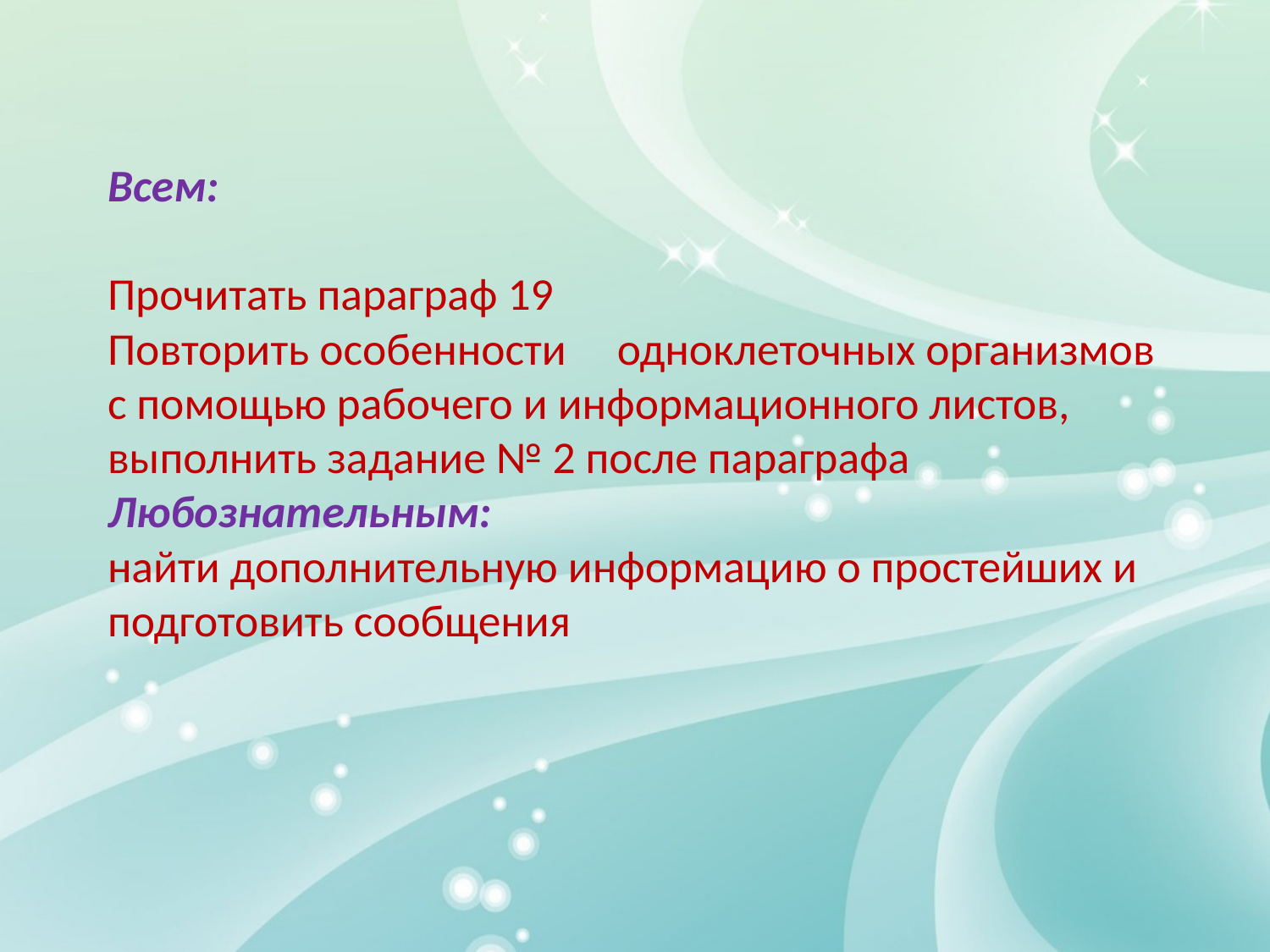

# Всем:  Прочитать параграф 19 Повторить особенности     одноклеточных организмов с помощью рабочего и информационного листов, выполнить задание № 2 после параграфа Любознательным:  найти дополнительную информацию о простейших и подготовить сообщения